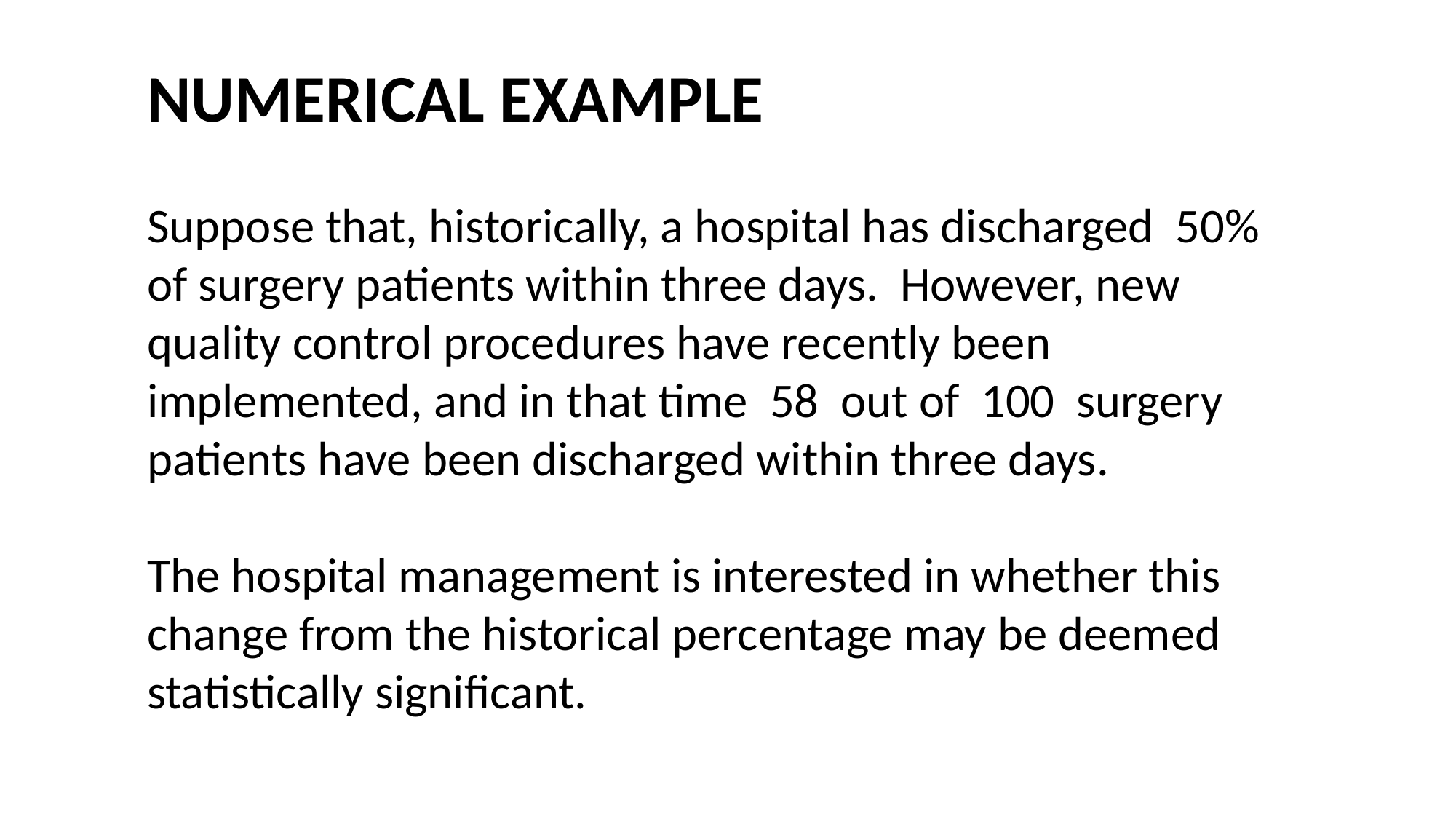

#
NUMERICAL EXAMPLE

Suppose that, historically, a hospital has discharged  50%  of surgery patients within three days.  However, new quality control procedures have recently been implemented, and in that time  58  out of  100  surgery patients have been discharged within three days.

The hospital management is interested in whether this change from the historical percentage may be deemed statistically significant.